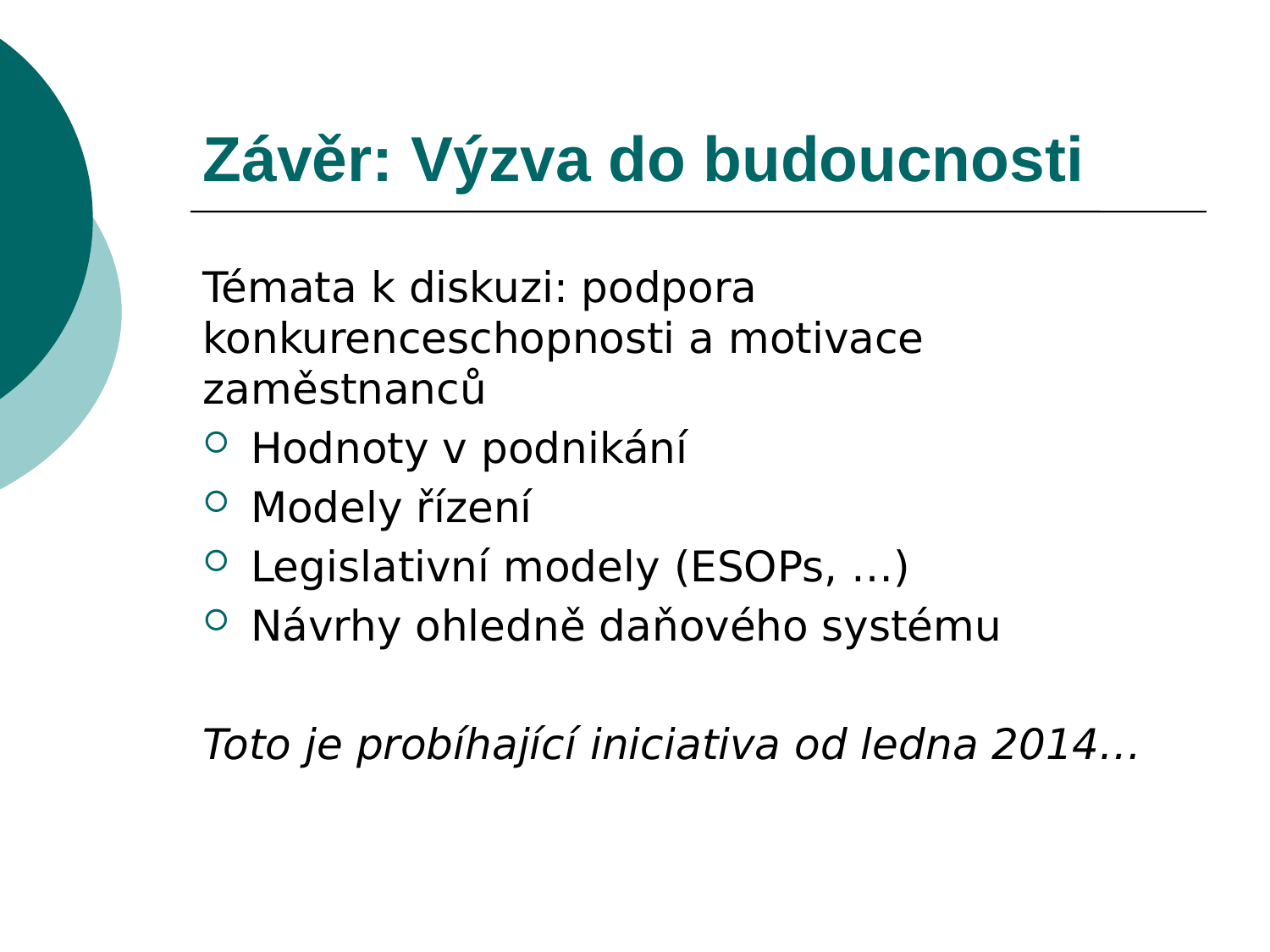

# Závěr: Výzva do budoucnosti
Témata k diskuzi: podpora konkurenceschopnosti a motivace zaměstnanců
Hodnoty v podnikání
Modely řízení
Legislativní modely (ESOPs, …)
Návrhy ohledně daňového systému

Toto je probíhající iniciativa od ledna 2014…